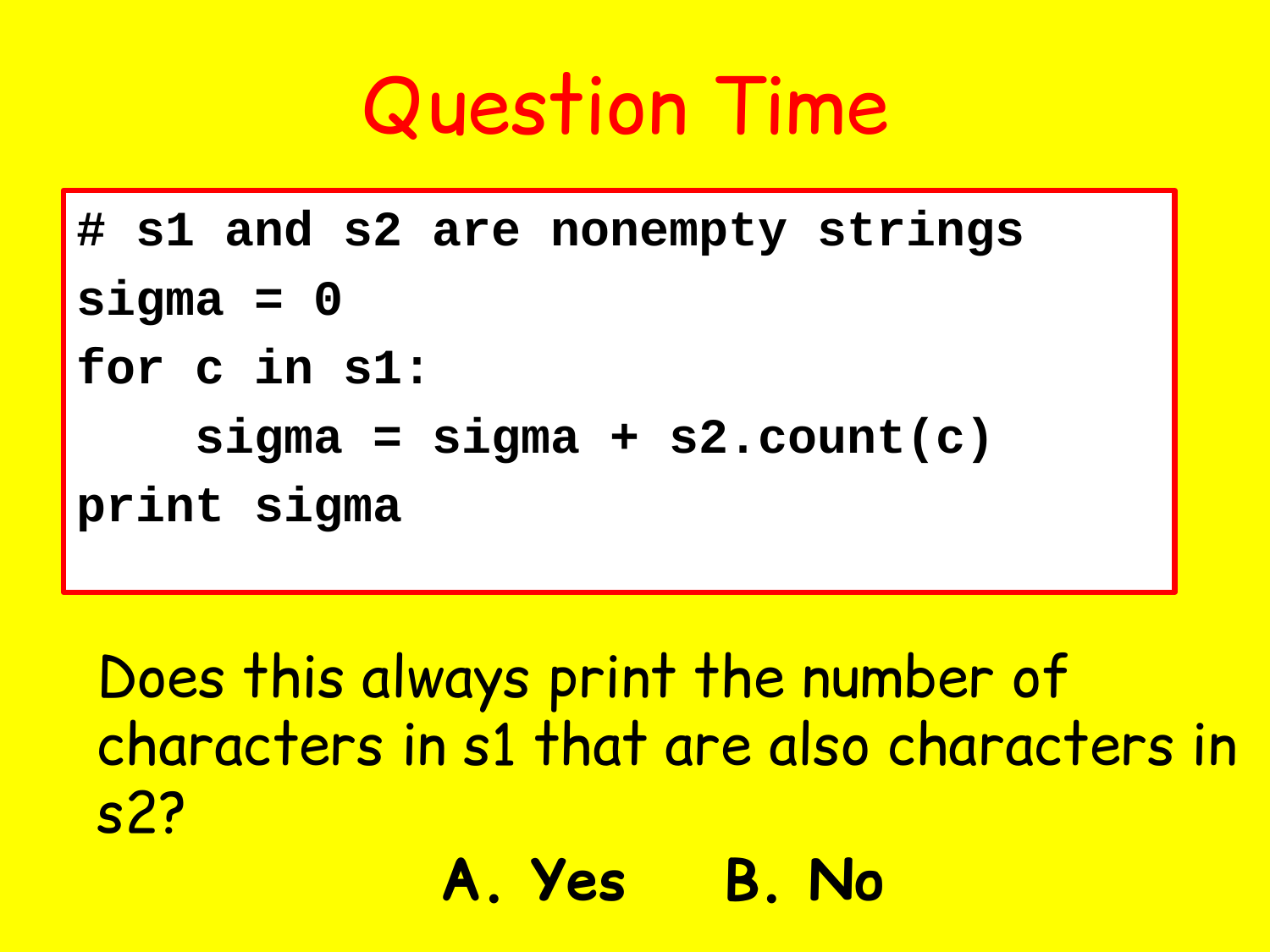

# Question Time
# s1 and s2 are nonempty strings
sigma = 0
for c in s1:
    sigma = sigma + s2.count(c)
print sigma

Does this always print the number of
characters in s1 that are also characters in
s2?
              A. Yes    B. No